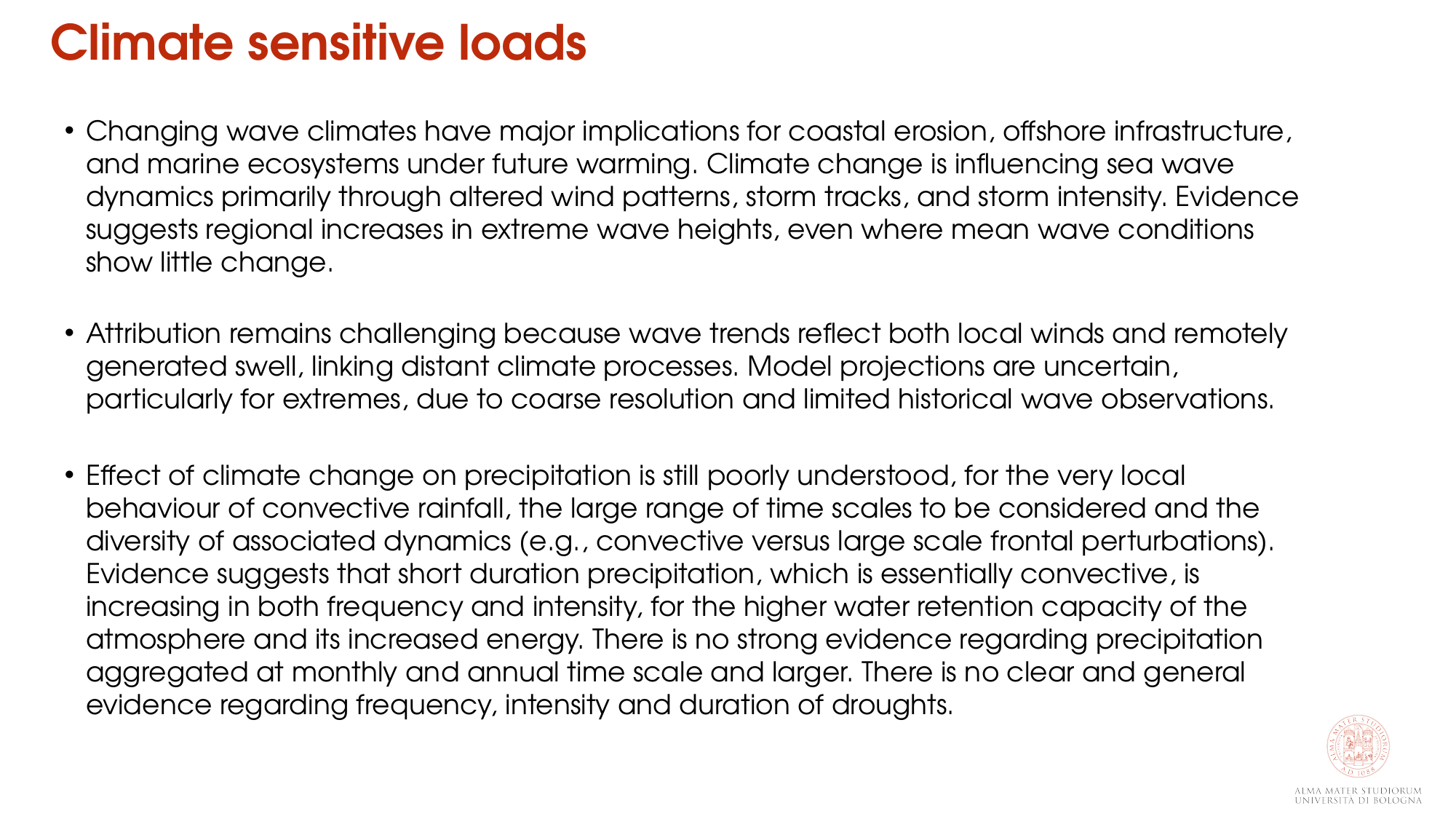

Climate sensitive loads
Changing wave climates have major implications for coastal erosion, offshore infrastructure, and marine ecosystems under future warming. Climate change is influencing sea wave dynamics primarily through altered wind patterns, storm tracks, and storm intensity. Evidence suggests regional increases in extreme wave heights, even where mean wave conditions show little change.
Attribution remains challenging because wave trends reflect both local winds and remotely generated swell, linking distant climate processes. Model projections are uncertain, particularly for extremes, due to coarse resolution and limited historical wave observations.

Effect of climate change on precipitation is still poorly understood, for the very local behaviour of convective rainfall, the large range of time scales to be considered and the diversity of associated dynamics (e.g., convective versus large scale frontal perturbations). Evidence suggests that short duration precipitation, which is essentially convective, is increasing in both frequency and intensity, for the higher water retention capacity of the atmosphere and its increased energy. There is no strong evidence regarding precipitation aggregated at monthly and annual time scale and larger. There is no clear and general evidence regarding frequency, intensity and duration of droughts.